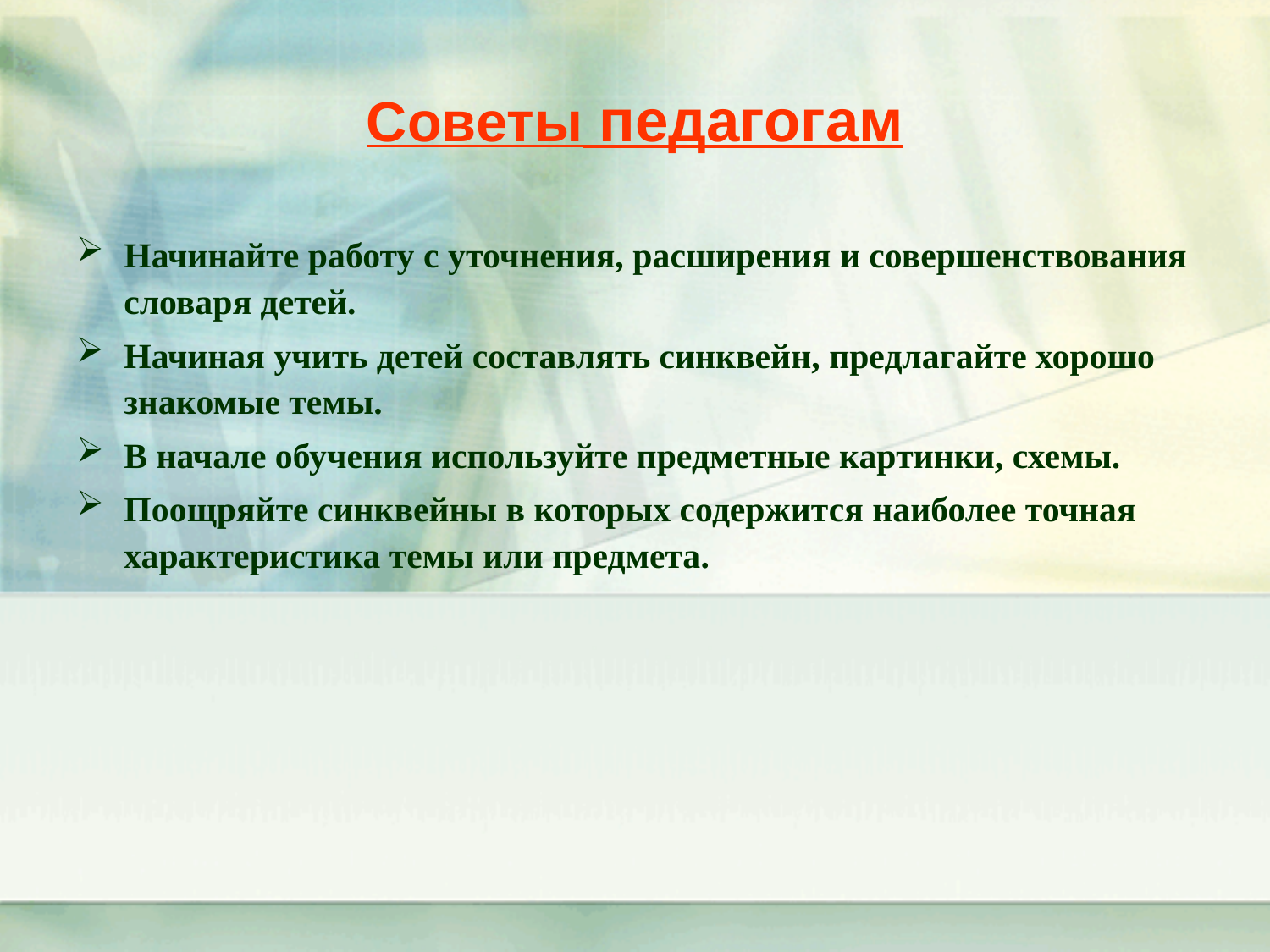

# Советы педагогам
Начинайте работу с уточнения, расширения и совершенствования словаря детей.
Начиная учить детей составлять синквейн, предлагайте хорошо знакомые темы.
В начале обучения используйте предметные картинки, схемы.
Поощряйте синквейны в которых содержится наиболее точная характеристика темы или предмета.